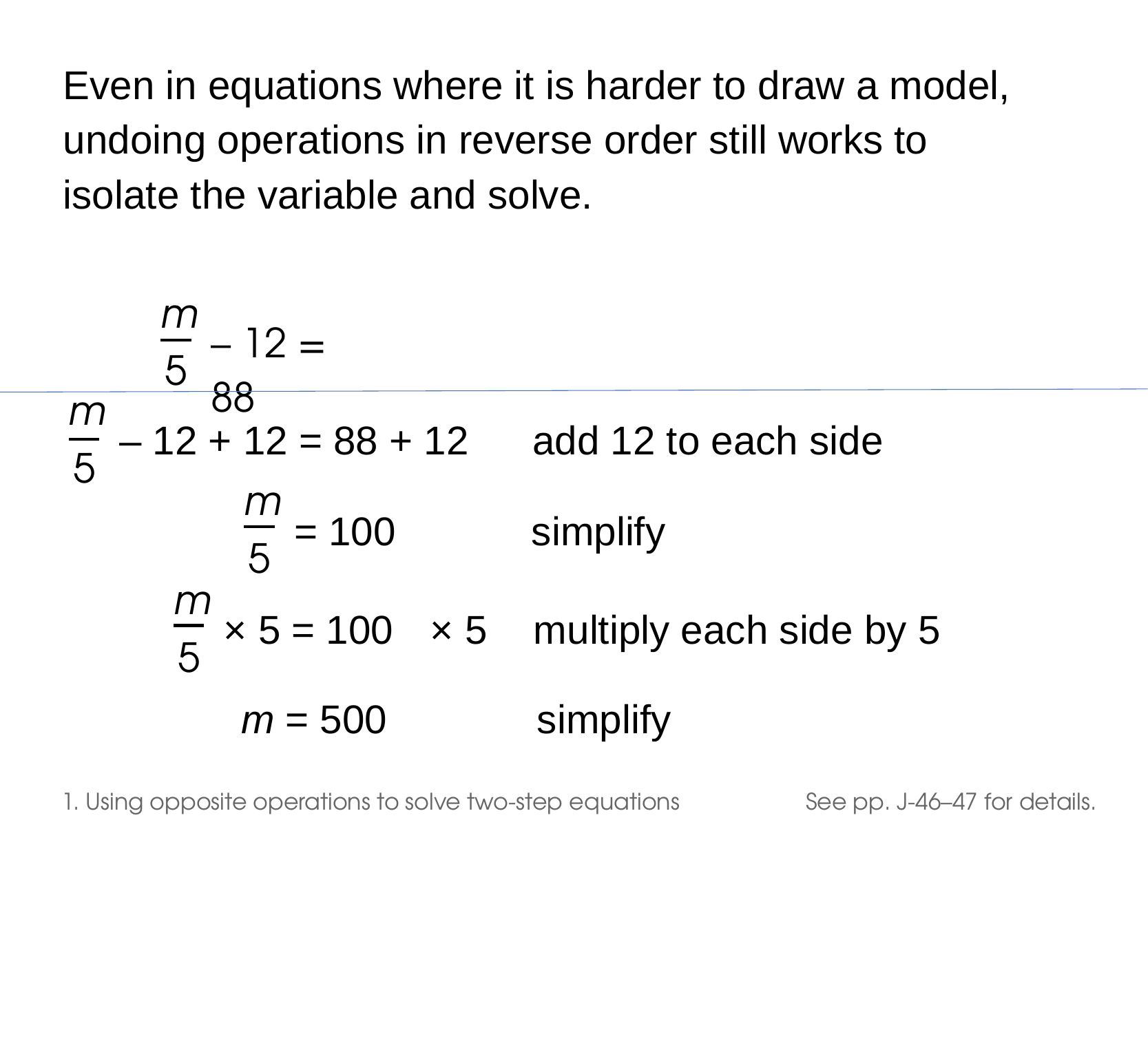

Even in equations where it is harder to draw a model, undoing operations in reverse order still works to isolate the variable and solve.
m
5
– 12 = 88
m
5
– 12 + 12 = 88 + 12	add 12 to each side
m
5
= 100	            simplify
m
5
× 5 = 100 	× 5 	multiply each side by 5
m = 500	        simplify
1. Using opposite operations to solve two-step equations
See pp. J-46–47 for details.